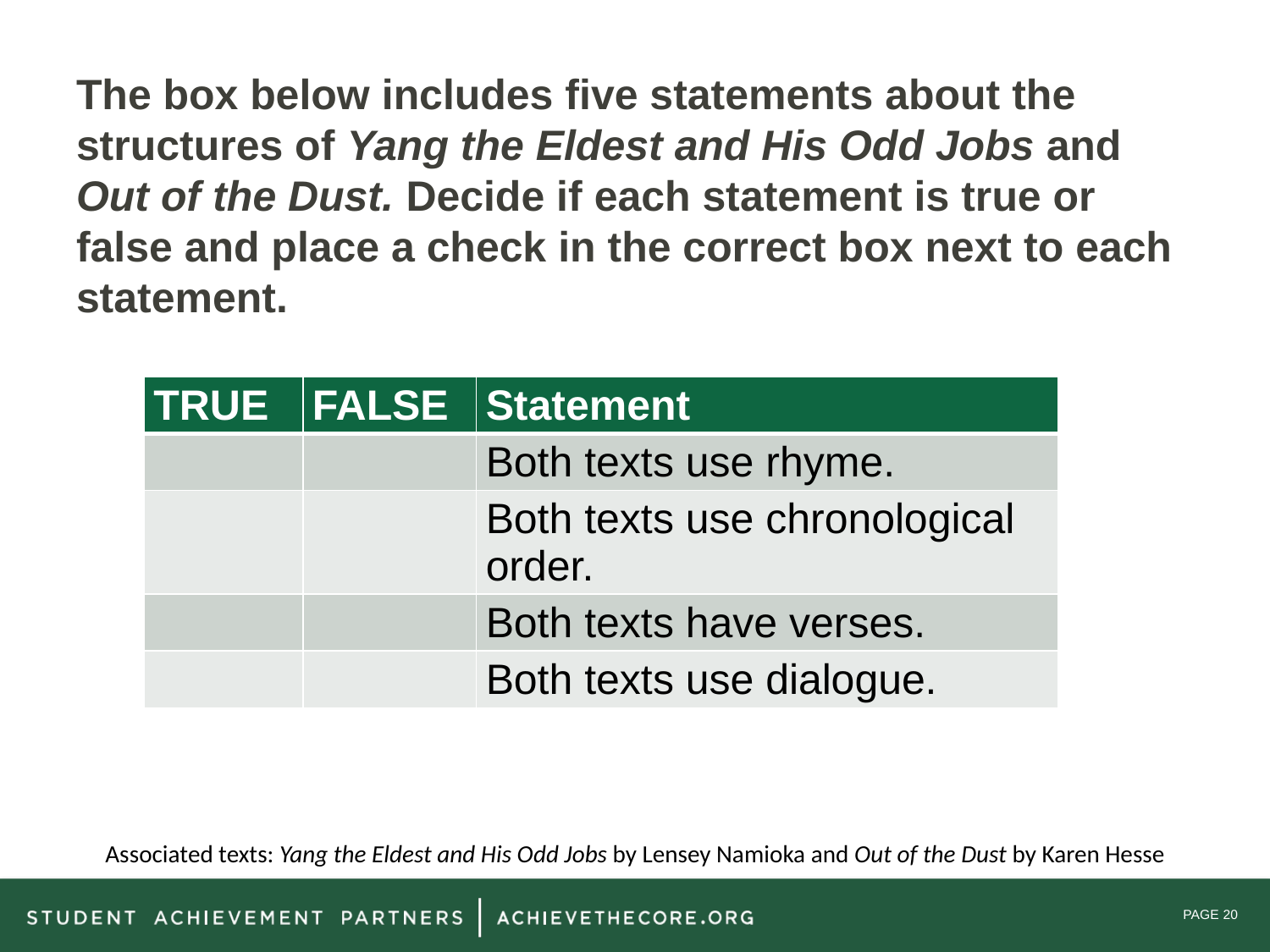

The box below includes five statements about the structures of Yang the Eldest and His Odd Jobs and Out of the Dust. Decide if each statement is true or false and place a check in the correct box next to each statement.

| TRUE | FALSE | Statement |
| --- | --- | --- |
|  |  | Both texts use rhyme. |
|  |  | Both texts use chronological order. |
|  |  | Both texts have verses. |
|  |  | Both texts use dialogue. |
Associated texts: Yang the Eldest and His Odd Jobs by Lensey Namioka and Out of the Dust by Karen Hesse